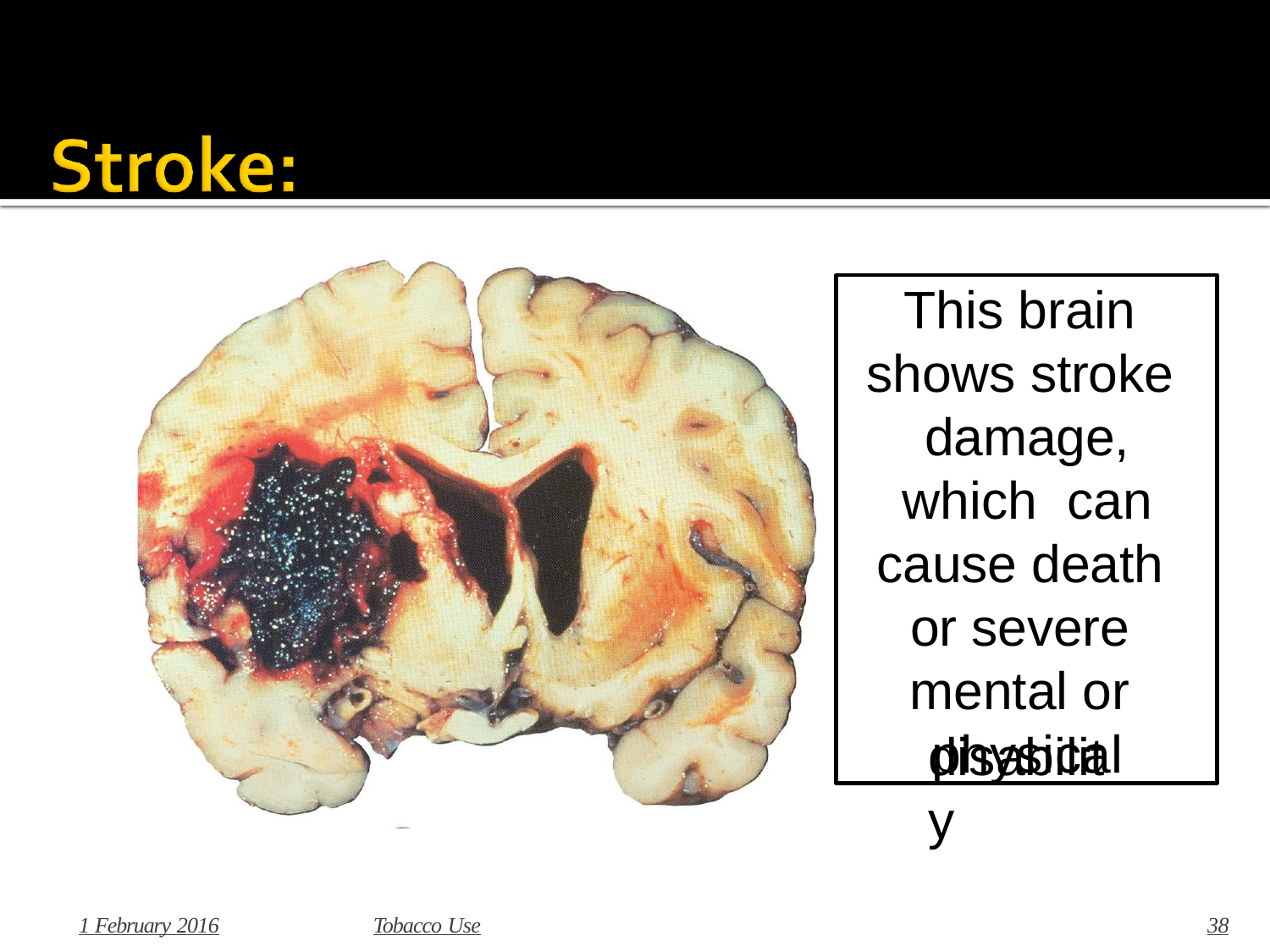

This brain  shows stroke  damage, which  can cause death  or severe  mental or  physical
disability
1 February 2016
Tobacco Use
38